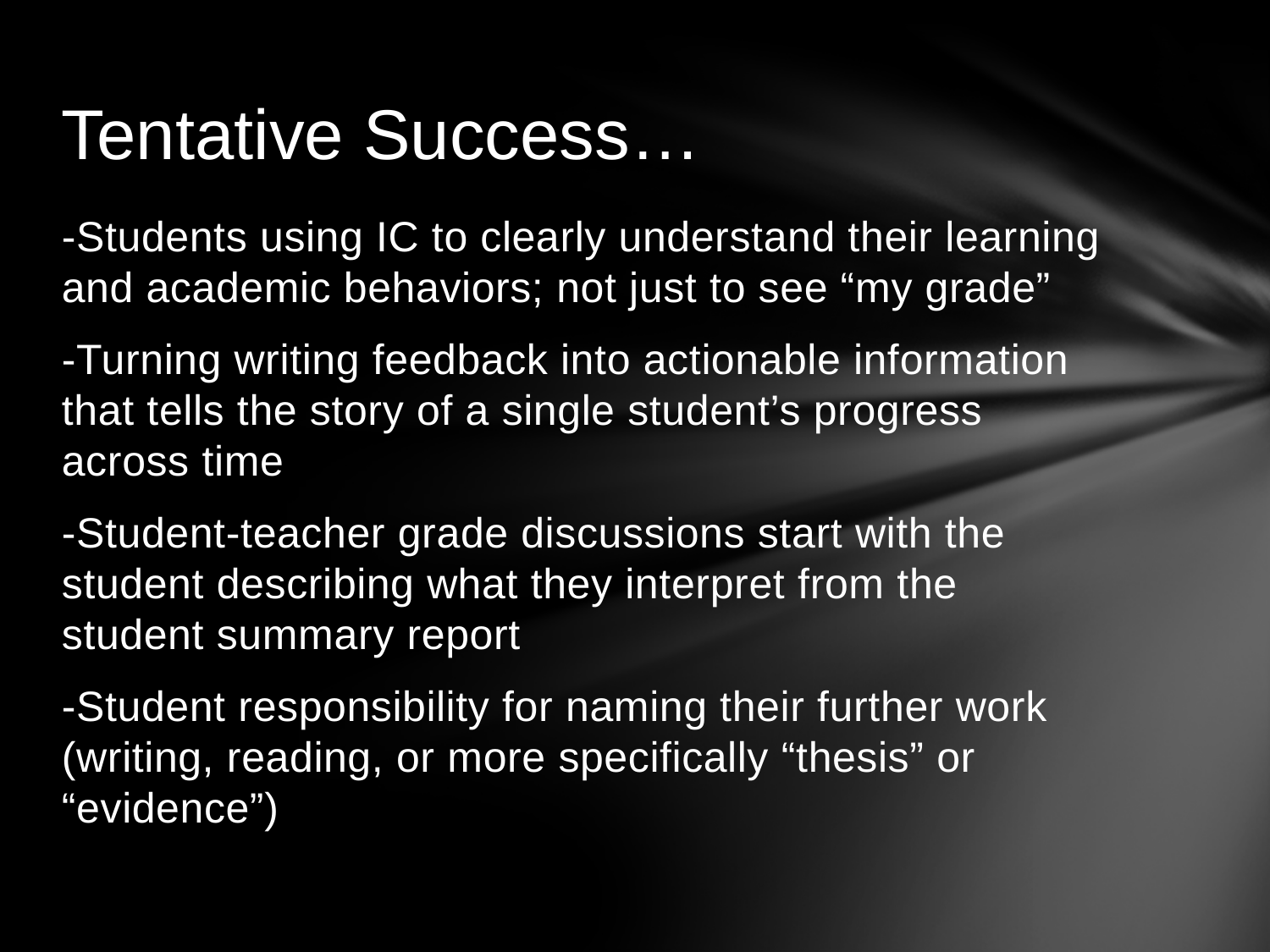

# Tentative Success…
-Students using IC to clearly understand their learning and academic behaviors; not just to see “my grade”
-Turning writing feedback into actionable information that tells the story of a single student’s progress across time
-Student-teacher grade discussions start with the student describing what they interpret from the student summary report
-Student responsibility for naming their further work (writing, reading, or more specifically “thesis” or “evidence”)